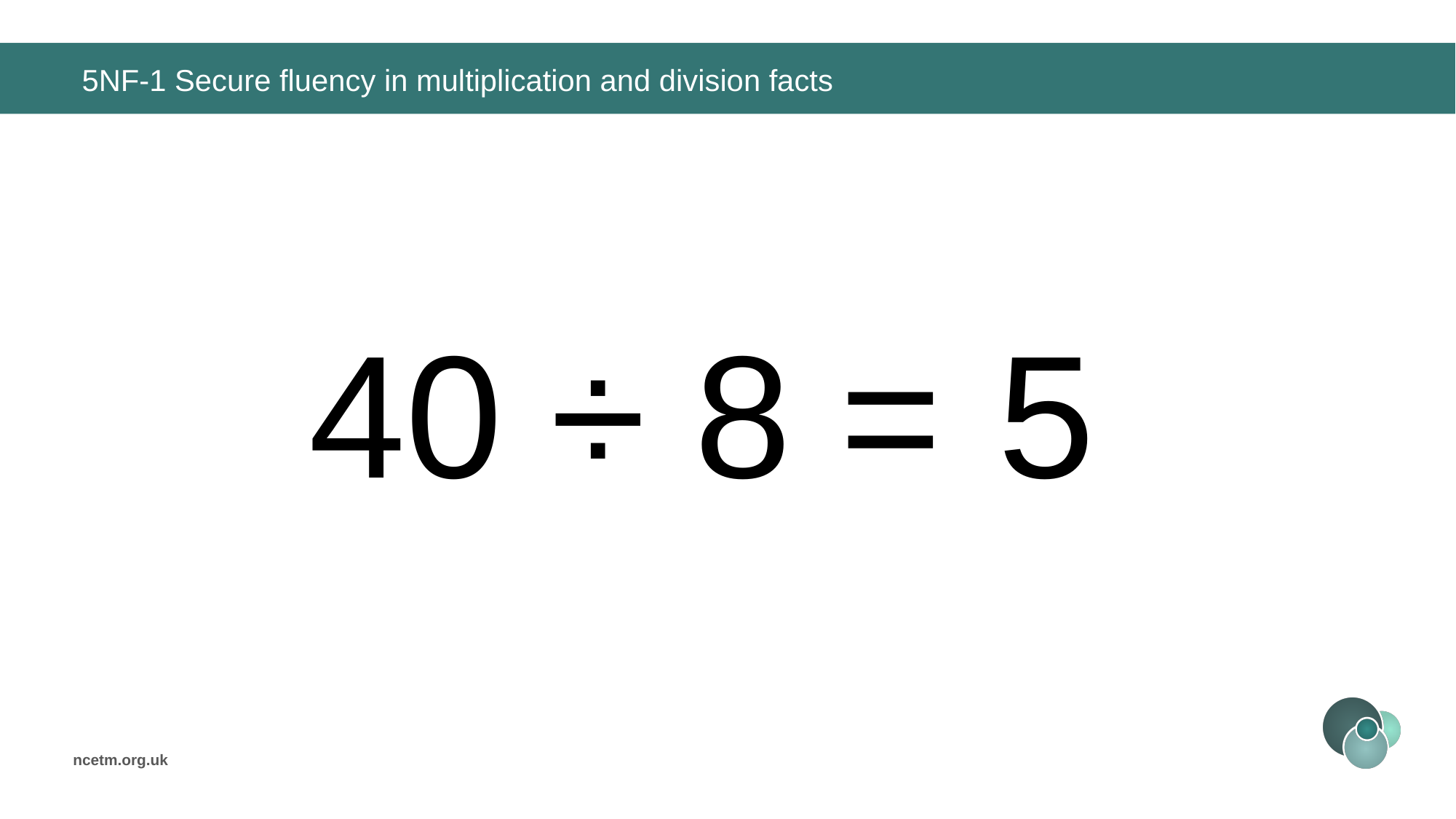

# 5NF-1 Secure fluency in multiplication and division facts
40 ÷ 8 =
5